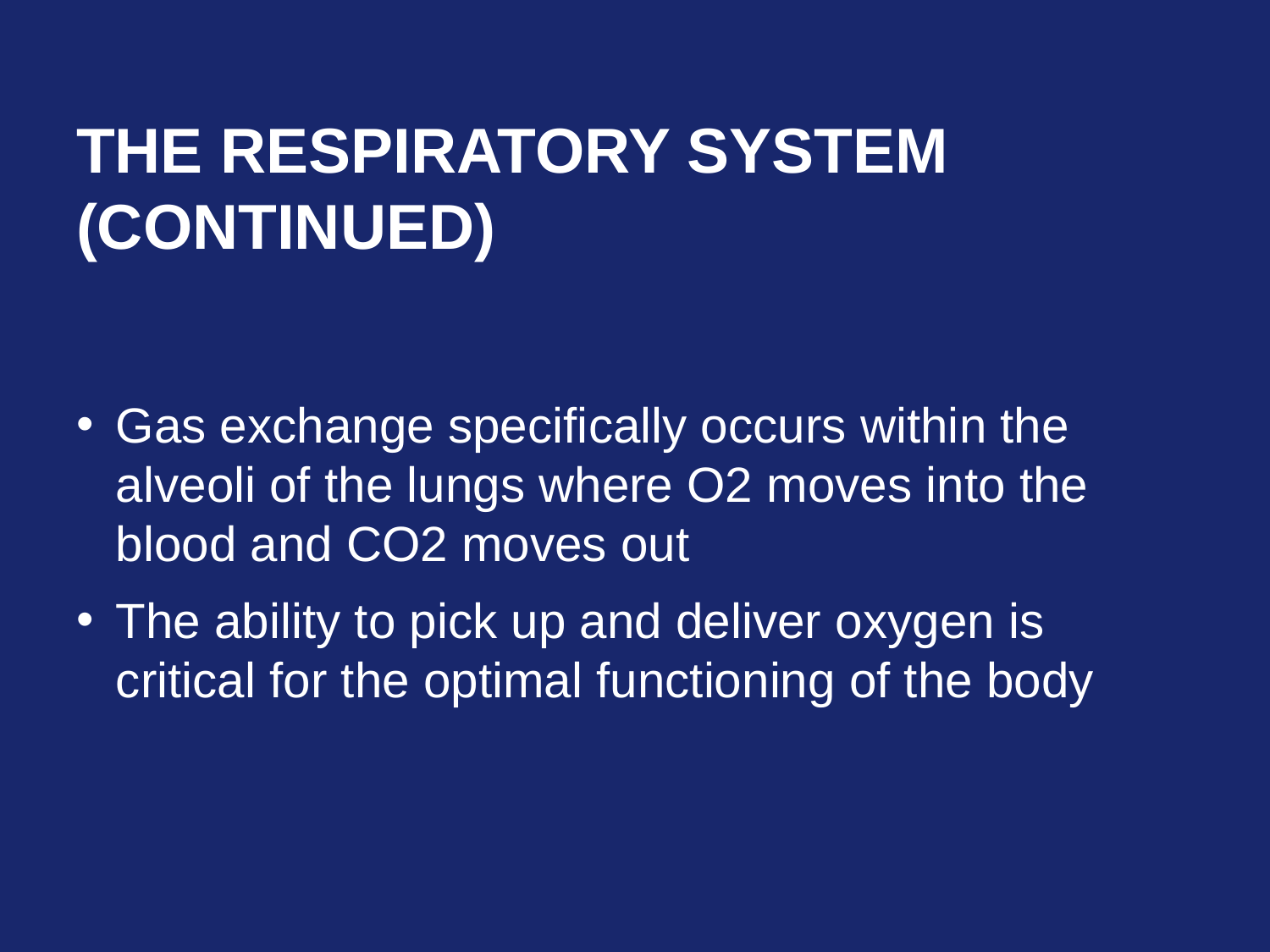

# The Respiratory System (continued)
Gas exchange specifically occurs within the alveoli of the lungs where O2 moves into the blood and CO2 moves out
The ability to pick up and deliver oxygen is critical for the optimal functioning of the body